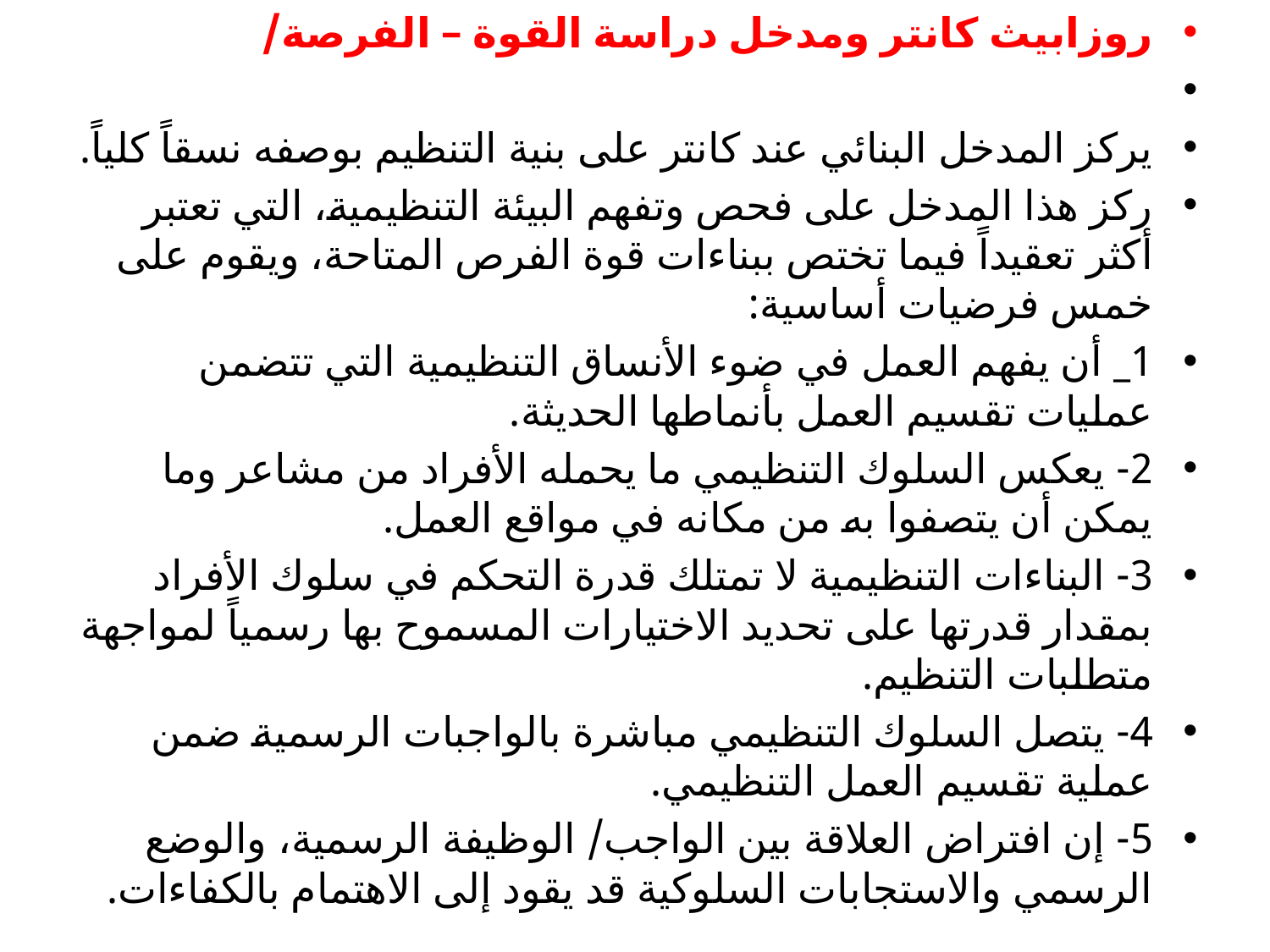

روزابيث كانتر ومدخل دراسة القوة – الفرصة/

يركز المدخل البنائي عند كانتر على بنية التنظيم بوصفه نسقاً كلياً.
ركز هذا المدخل على فحص وتفهم البيئة التنظيمية، التي تعتبر أكثر تعقيداً فيما تختص ببناءات قوة الفرص المتاحة، ويقوم على خمس فرضيات أساسية:
1_ أن يفهم العمل في ضوء الأنساق التنظيمية التي تتضمن عمليات تقسيم العمل بأنماطها الحديثة.
2- يعكس السلوك التنظيمي ما يحمله الأفراد من مشاعر وما يمكن أن يتصفوا به من مكانه في مواقع العمل.
3- البناءات التنظيمية لا تمتلك قدرة التحكم في سلوك الأفراد بمقدار قدرتها على تحديد الاختيارات المسموح بها رسمياً لمواجهة متطلبات التنظيم.
4- يتصل السلوك التنظيمي مباشرة بالواجبات الرسمية ضمن عملية تقسيم العمل التنظيمي.
5- إن افتراض العلاقة بين الواجب/ الوظيفة الرسمية، والوضع الرسمي والاستجابات السلوكية قد يقود إلى الاهتمام بالكفاءات.

#